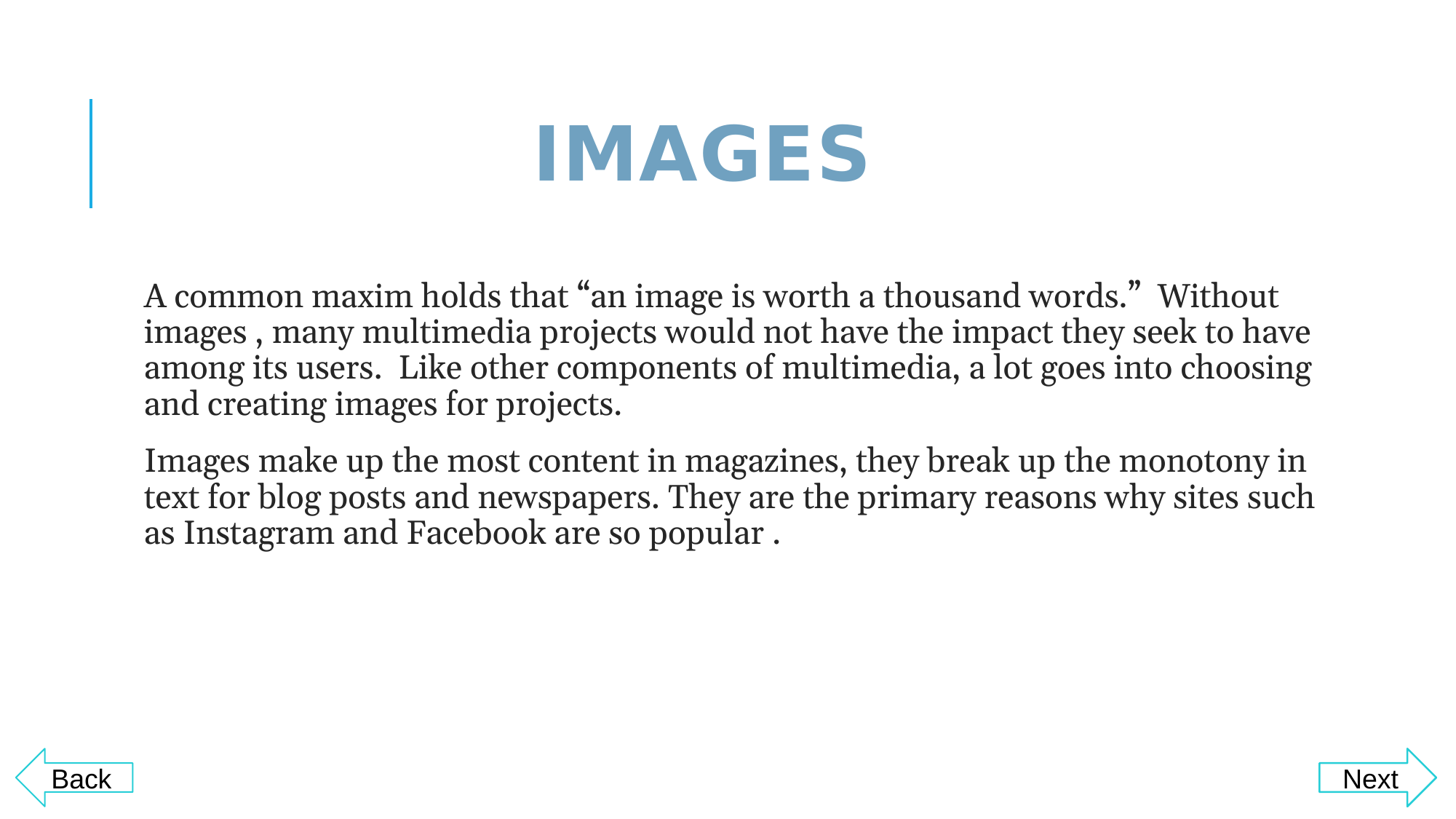

# Images
A common maxim holds that “an image is worth a thousand words.”  Without images , many multimedia projects would not have the impact they seek to have among its users.  Like other components of multimedia, a lot goes into choosing and creating images for projects.
Images make up the most content in magazines, they break up the monotony in text for blog posts and newspapers. They are the primary reasons why sites such as Instagram and Facebook are so popular .
Next
Back